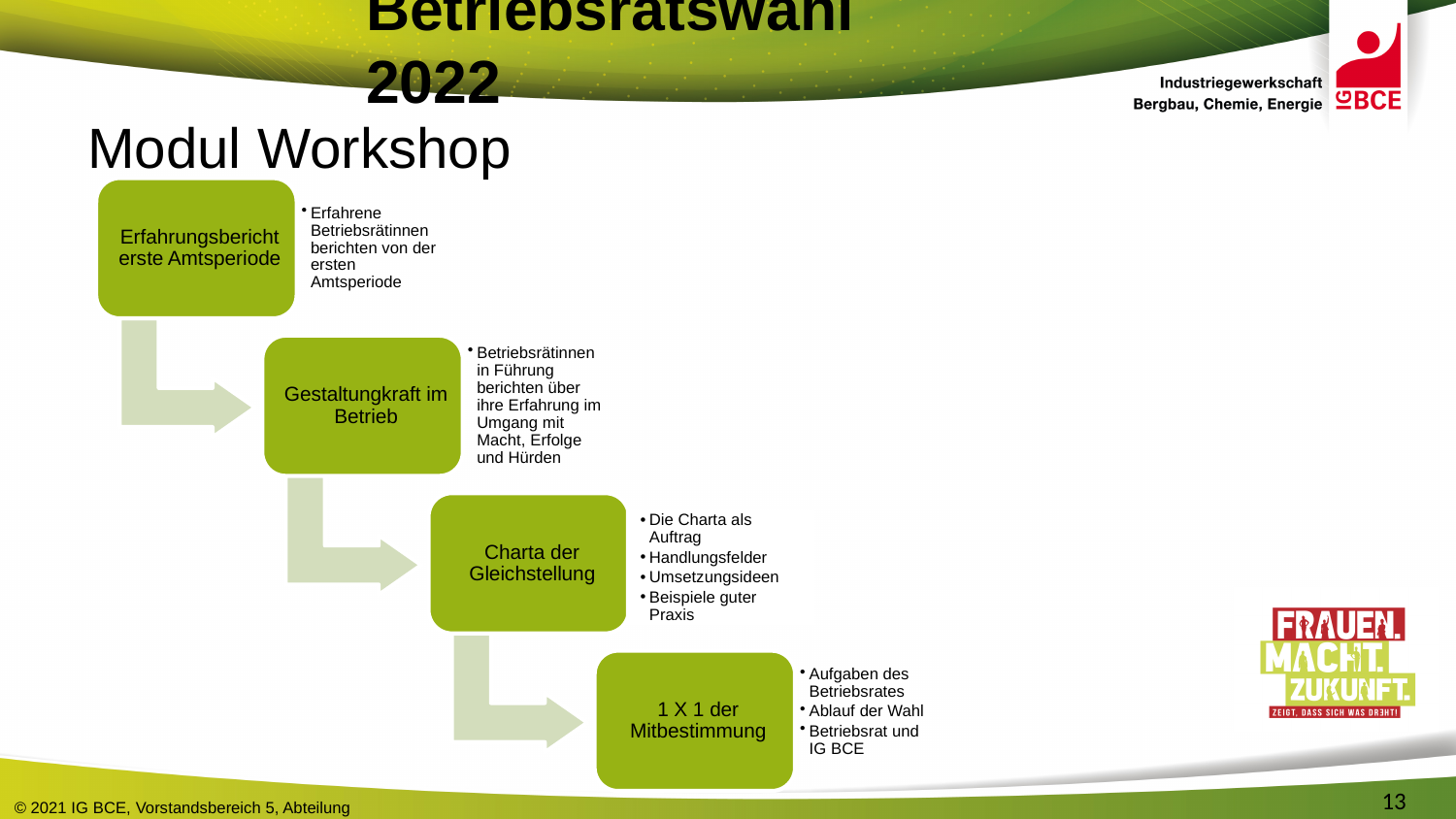

# Betriebsratswahl 2022
Modul Workshop
Erfahrungsbericht erste Amtsperiode
Erfahrene Betriebsrätinnen berichten von der ersten Amtsperiode
Gestaltungkraft im Betrieb
Betriebsrätinnen in Führung berichten über ihre Erfahrung im Umgang mit Macht, Erfolge und Hürden
Charta der Gleichstellung
1 X 1 der Mitbestimmung
Aufgaben des Betriebsrates
Ablauf der Wahl
Betriebsrat und    IG BCE

Die Charta als Auftrag
Handlungsfelder
Umsetzungsideen
Beispiele guter Praxis
13